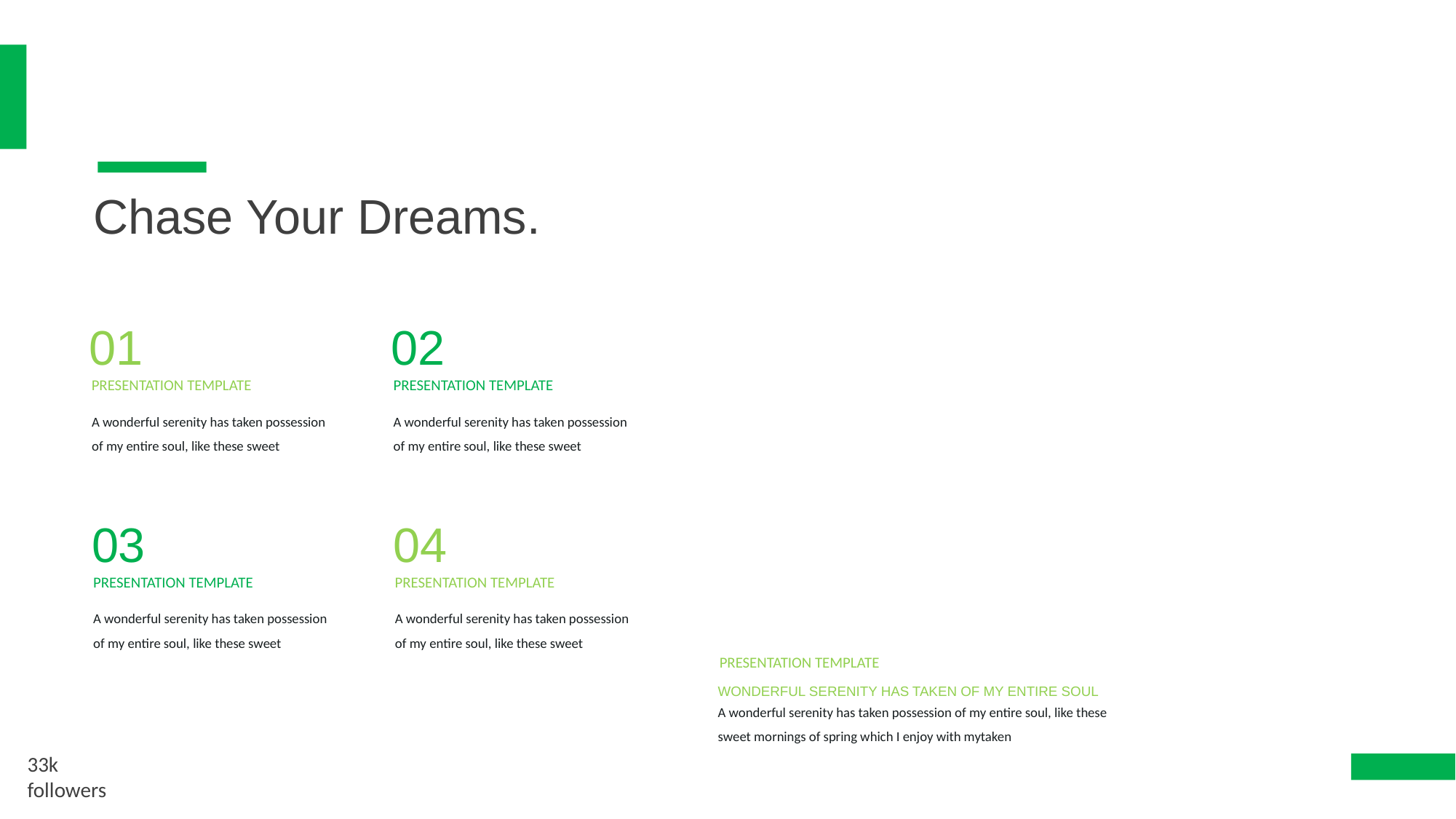

Chase Your Dreams.
01
02

PRESENTATION TEMPLATE
PRESENTATION TEMPLATE
A wonderful serenity has taken possession of my entire soul, like these sweet
A wonderful serenity has taken possession of my entire soul, like these sweet
03
04
PRESENTATION TEMPLATE
PRESENTATION TEMPLATE
A wonderful serenity has taken possession of my entire soul, like these sweet
A wonderful serenity has taken possession of my entire soul, like these sweet
PRESENTATION TEMPLATE
WONDERFUL SERENITY HAS TAKEN OF MY ENTIRE SOUL
A wonderful serenity has taken possession of my entire soul, like these sweet mornings of spring which I enjoy with mytaken

33k
followers